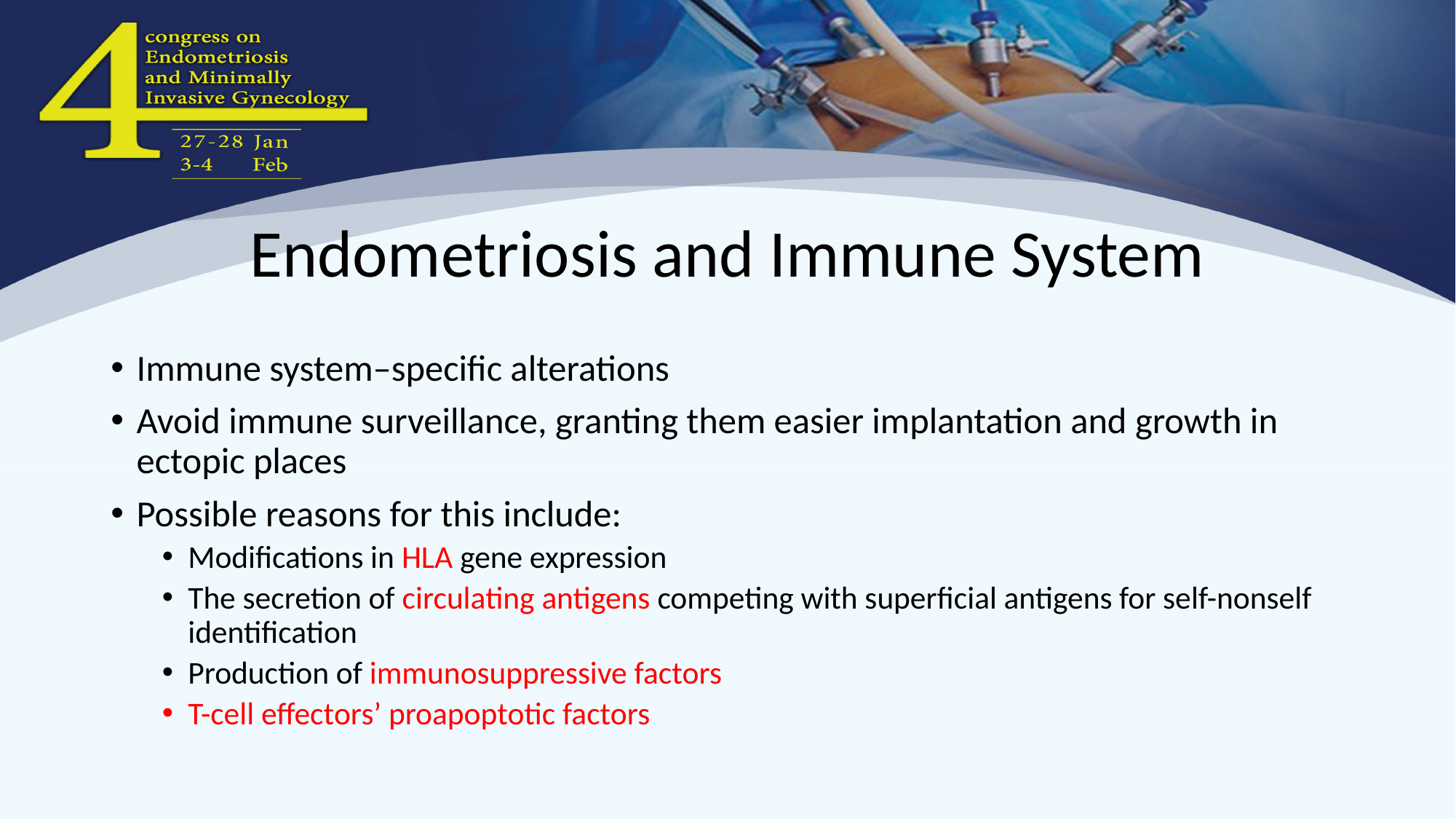

# Endometriosis and Immune System
Immune system–specific alterations
Avoid immune surveillance, granting them easier implantation and growth in ectopic places
Possible reasons for this include:
Modifications in HLA gene expression
The secretion of circulating antigens competing with superficial antigens for self-nonself identification
Production of immunosuppressive factors
T-cell effectors’ proapoptotic factors